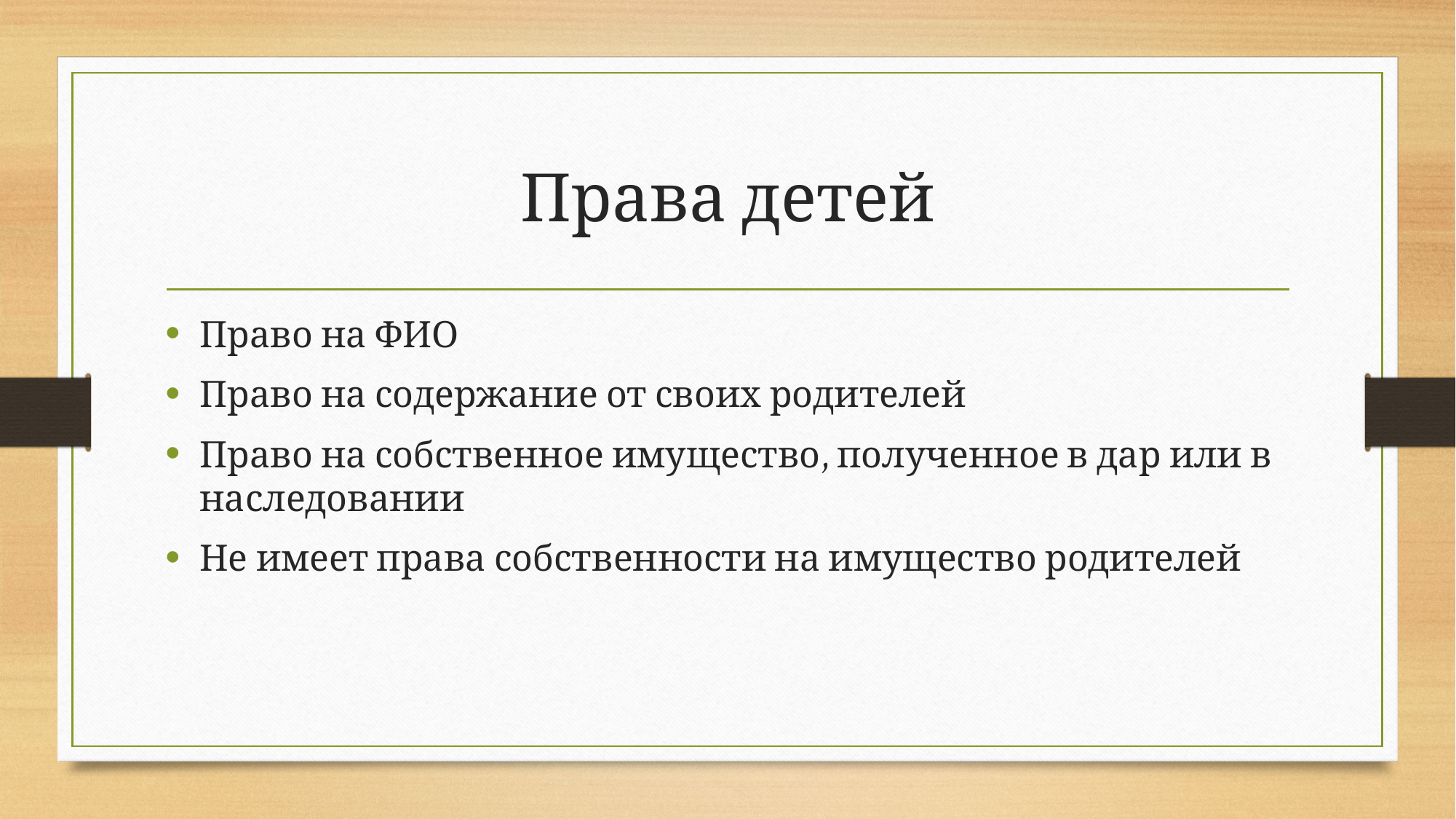

# Права детей
Право на ФИО
Право на содержание от своих родителей
Право на собственное имущество, полученное в дар или в наследовании
Не имеет права собственности на имущество родителей